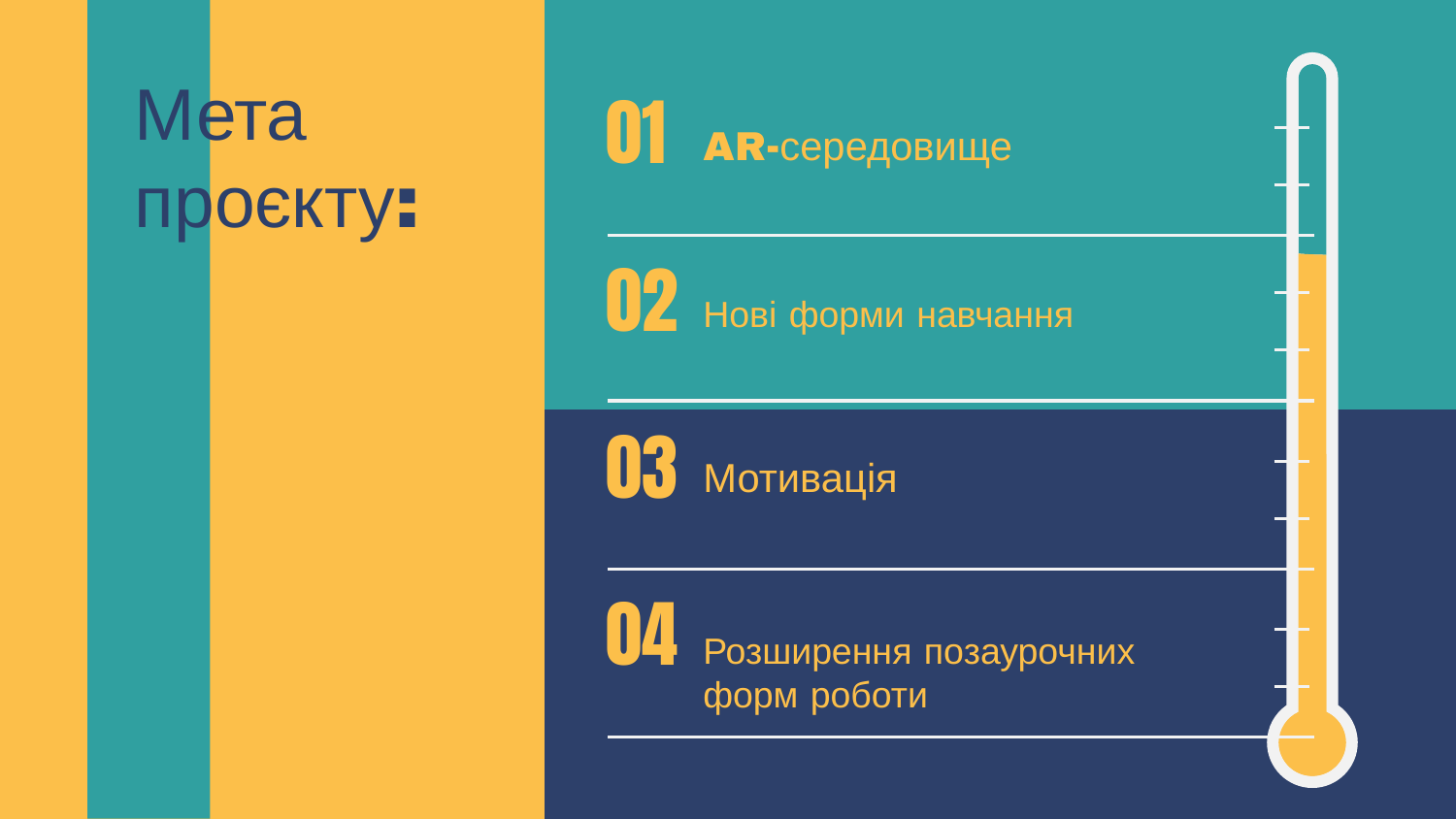

# 01
AR-середовище
Мета проєкту:
02
Нові форми навчання
03
Мотивація
04
Розширення позаурочних форм роботи